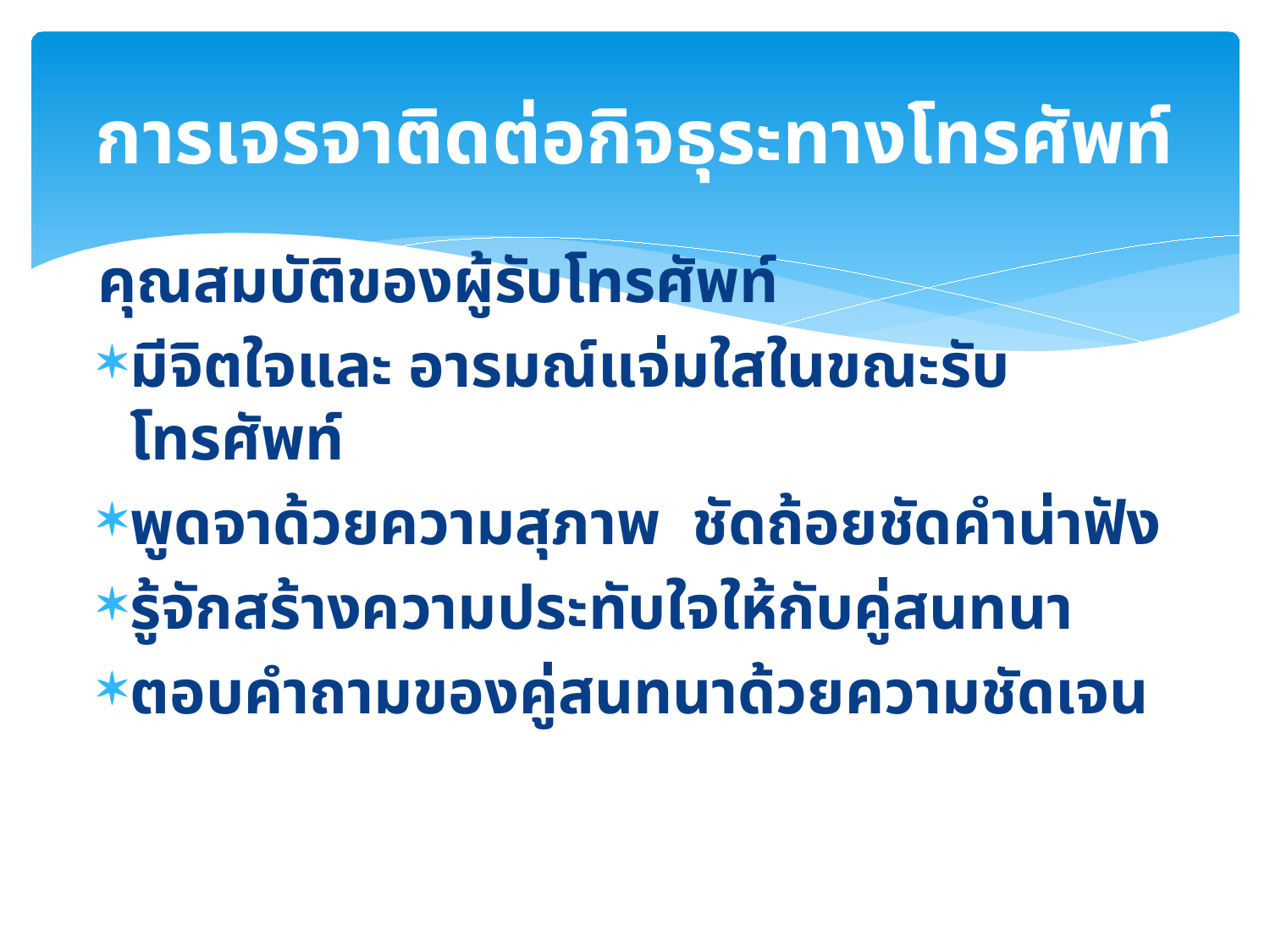

# การเจรจาติดต่อกิจธุระทางโทรศัพท์
คุณสมบัติของผู้รับโทรศัพท์
มีจิตใจและ อารมณ์แจ่มใสในขณะรับโทรศัพท์
พูดจาด้วยความสุภาพ  ชัดถ้อยชัดคำน่าฟัง
รู้จักสร้างความประทับใจให้กับคู่สนทนา
ตอบคำถามของคู่สนทนาด้วยความชัดเจน